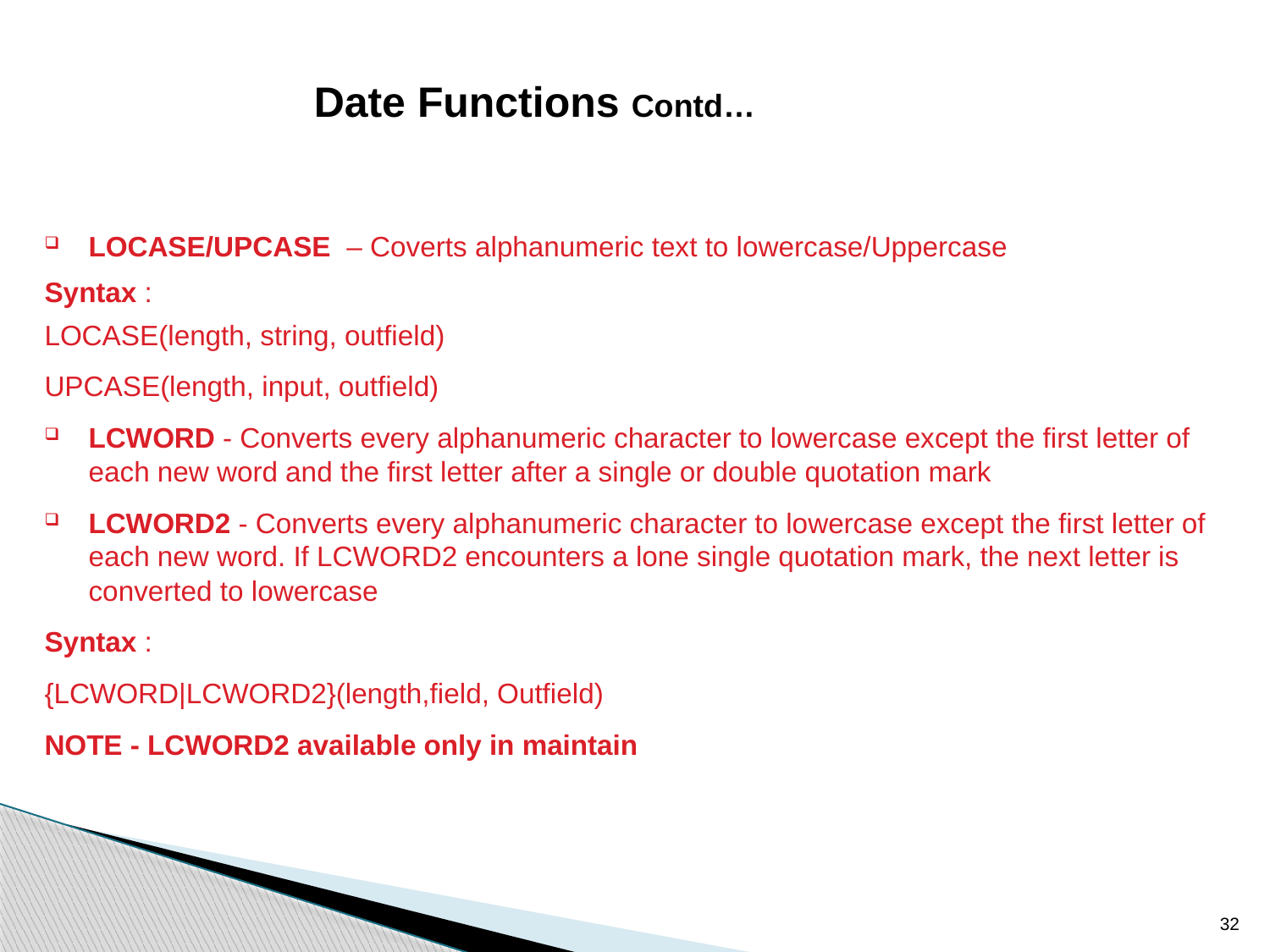

# Date Functions Contd…
LOCASE/UPCASE  – Coverts alphanumeric text to lowercase/Uppercase
Syntax :
LOCASE(length, string, outfield)
UPCASE(length, input, outfield)
LCWORD - Converts every alphanumeric character to lowercase except the first letter of each new word and the first letter after a single or double quotation mark
LCWORD2 - Converts every alphanumeric character to lowercase except the first letter of each new word. If LCWORD2 encounters a lone single quotation mark, the next letter is converted to lowercase
Syntax :
{LCWORD|LCWORD2}(length,field, Outfield)
NOTE - LCWORD2 available only in maintain
32